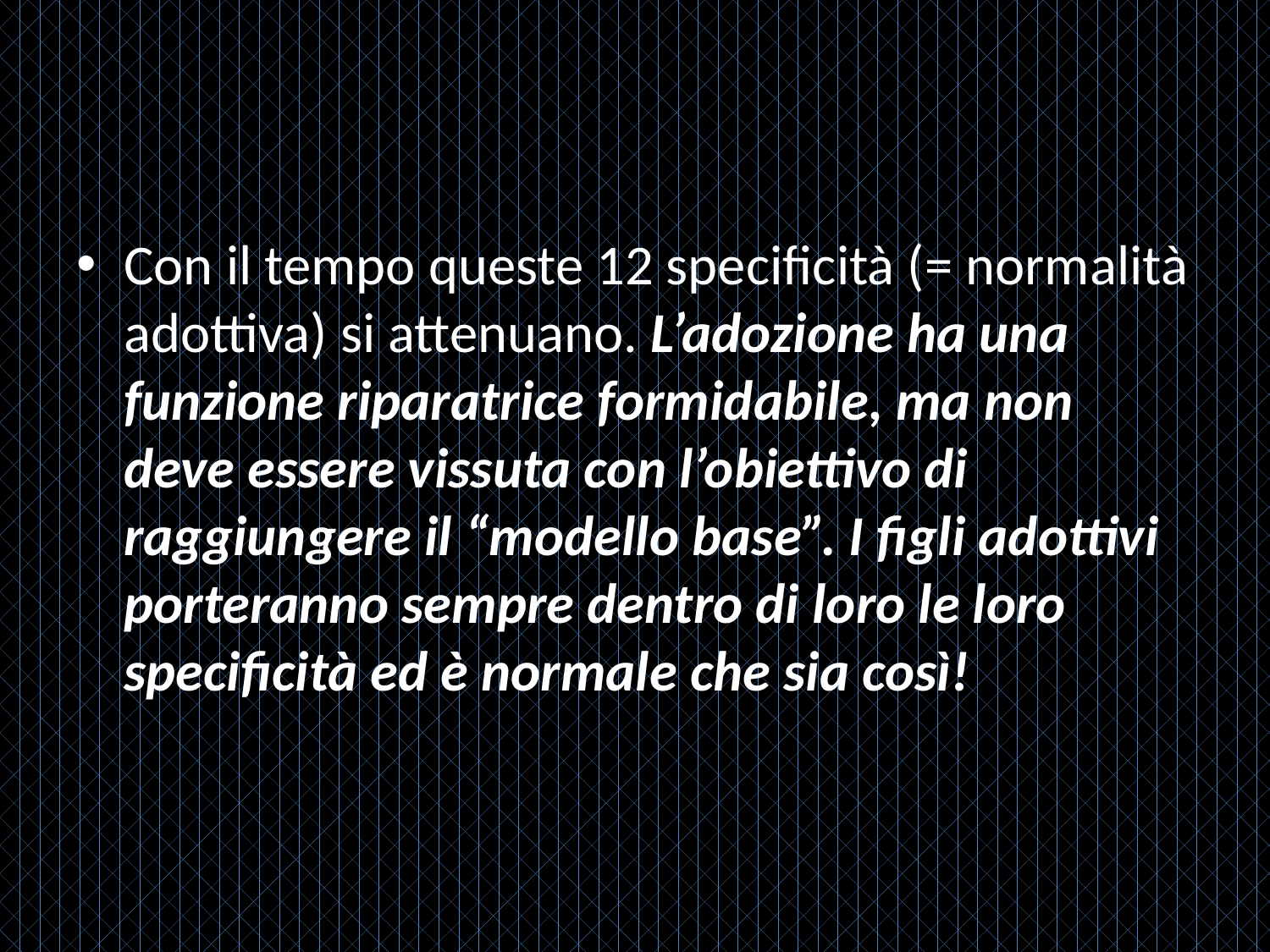

#
Con il tempo queste 12 specificità (= normalità adottiva) si attenuano. L’adozione ha una funzione riparatrice formidabile, ma non deve essere vissuta con l’obiettivo di raggiungere il “modello base”. I figli adottivi porteranno sempre dentro di loro le loro specificità ed è normale che sia così!